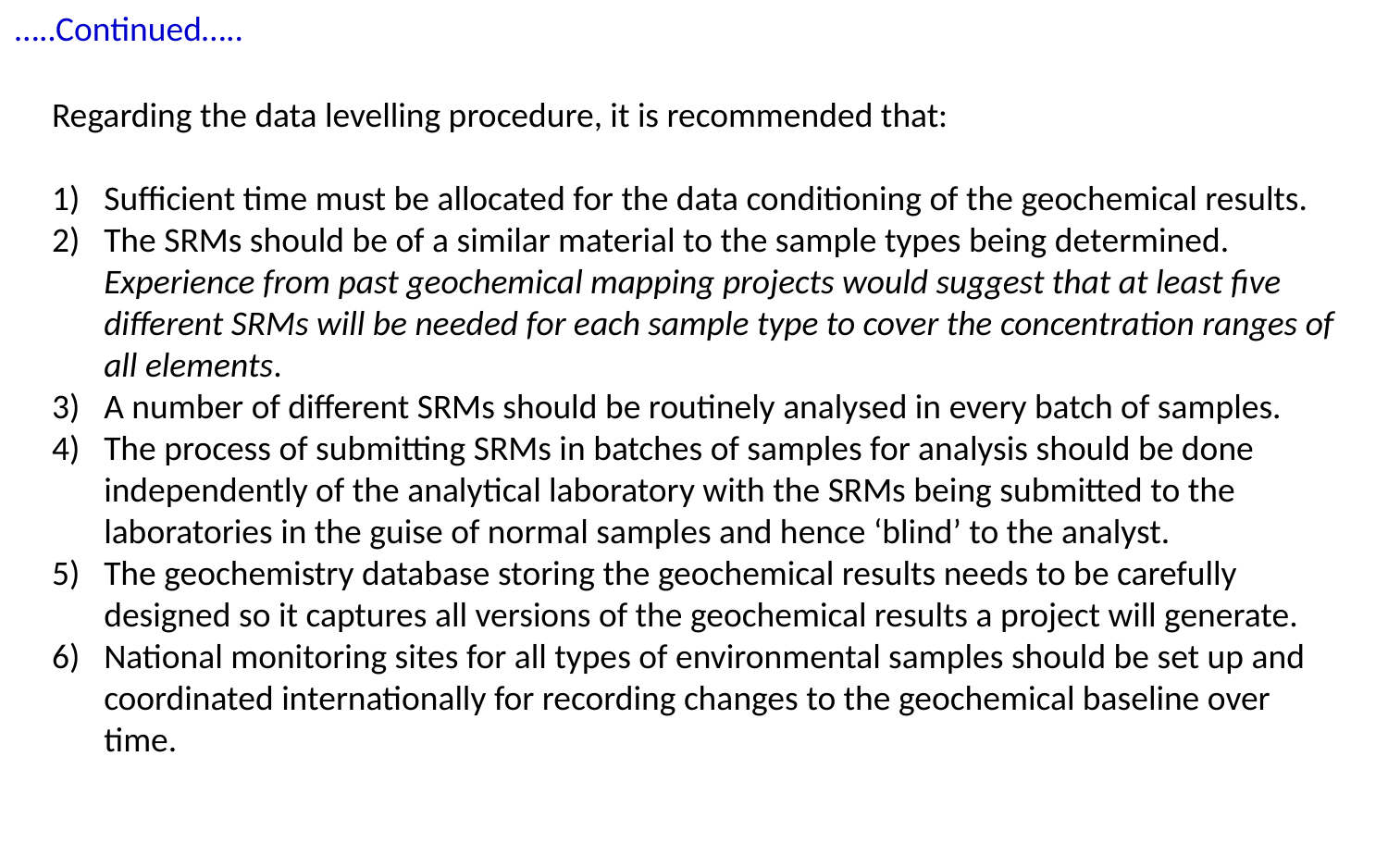

…..Continued…..
Regarding the data levelling procedure, it is recommended that:

Sufficient time must be allocated for the data conditioning of the geochemical results.
The SRMs should be of a similar material to the sample types being determined.  Experience from past geochemical mapping projects would suggest that at least five different SRMs will be needed for each sample type to cover the concentration ranges of all elements.
A number of different SRMs should be routinely analysed in every batch of samples.
The process of submitting SRMs in batches of samples for analysis should be done independently of the analytical laboratory with the SRMs being submitted to the laboratories in the guise of normal samples and hence ‘blind’ to the analyst.
The geochemistry database storing the geochemical results needs to be carefully designed so it captures all versions of the geochemical results a project will generate.
National monitoring sites for all types of environmental samples should be set up and coordinated internationally for recording changes to the geochemical baseline over time.